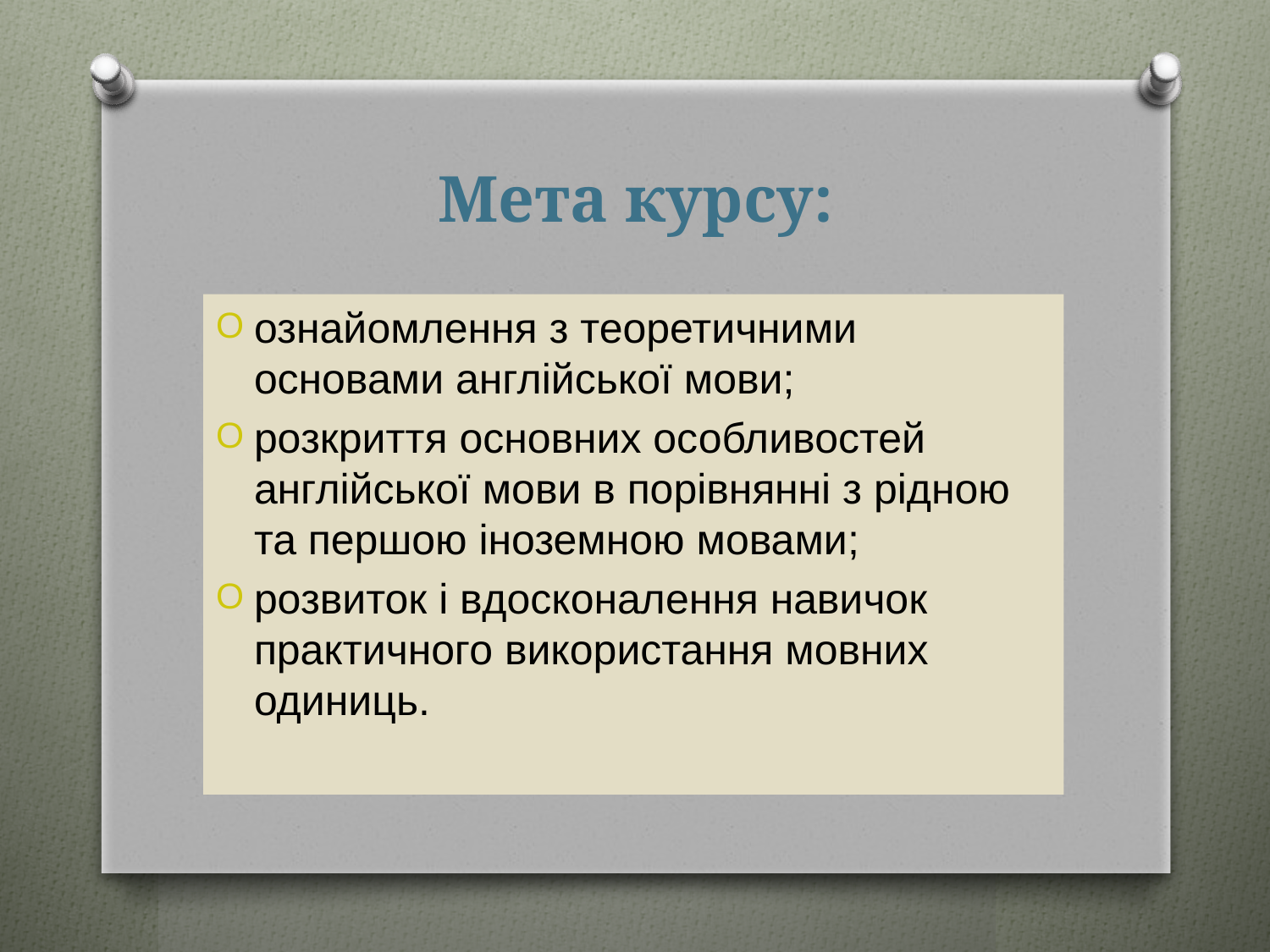

# Мета курсу:
ознайомлення з теоретичними основами англійської мови;
розкриття основних особливостей англійської мови в порівнянні з рідною та першою іноземною мовами;
розвиток і вдосконалення навичок практичного використання мовних одиниць.